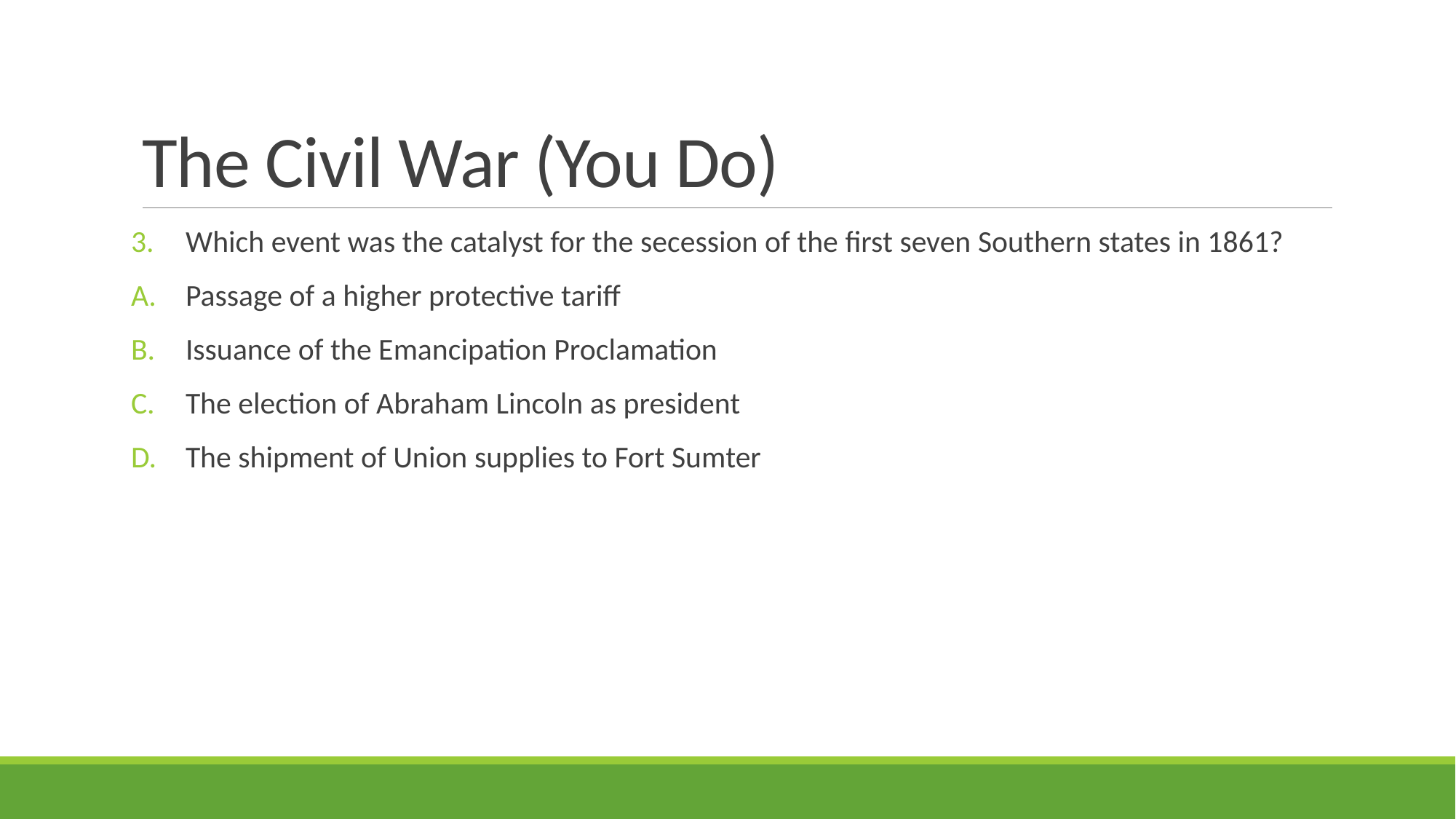

# The Civil War (You Do)
Which event was the catalyst for the secession of the first seven Southern states in 1861?
Passage of a higher protective tariff
Issuance of the Emancipation Proclamation
The election of Abraham Lincoln as president
The shipment of Union supplies to Fort Sumter